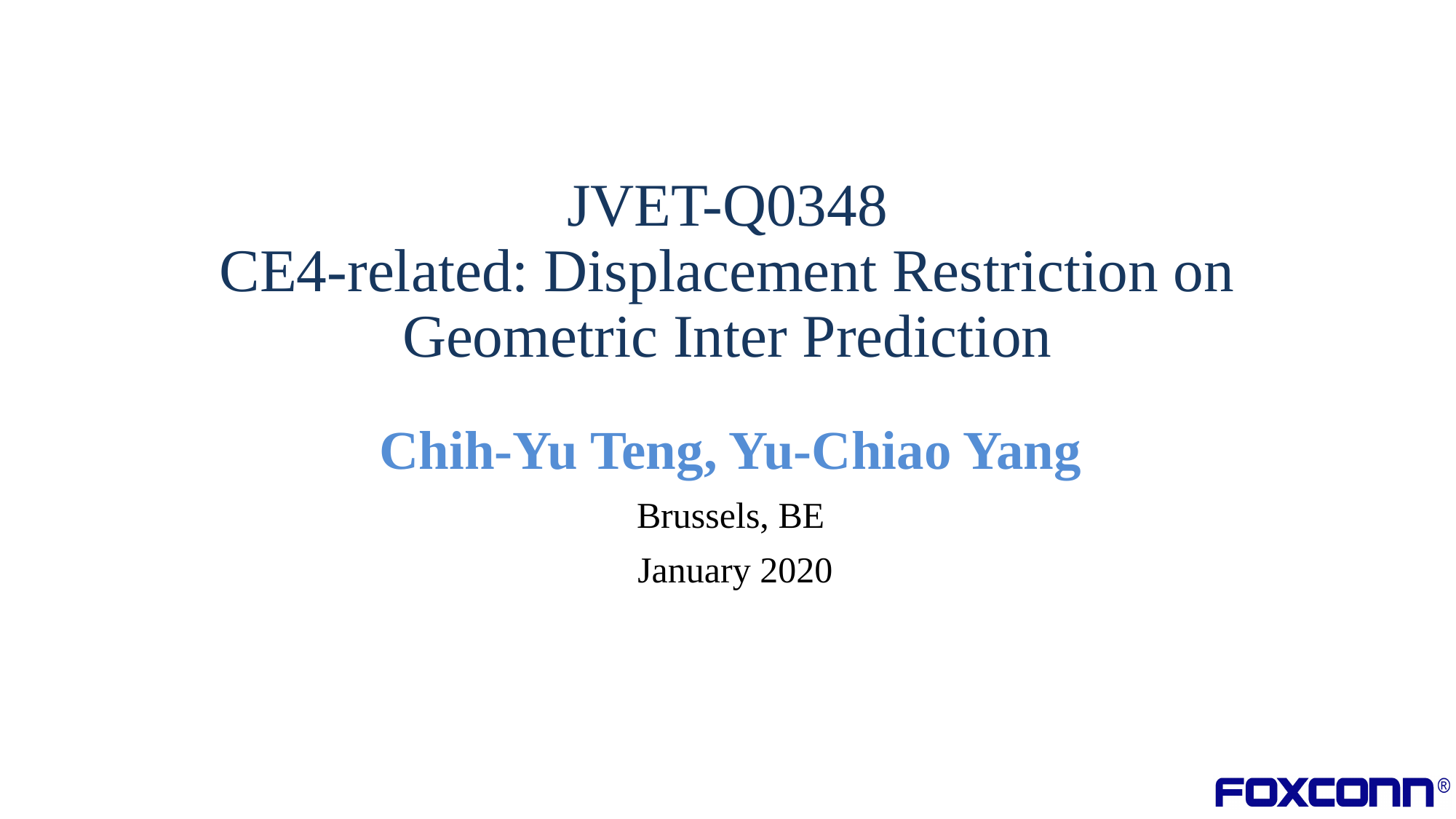

# JVET-Q0348 CE4-related: Displacement Restriction on Geometric Inter Prediction
Chih-Yu Teng, Yu-Chiao Yang
Brussels, BE
 January 2020